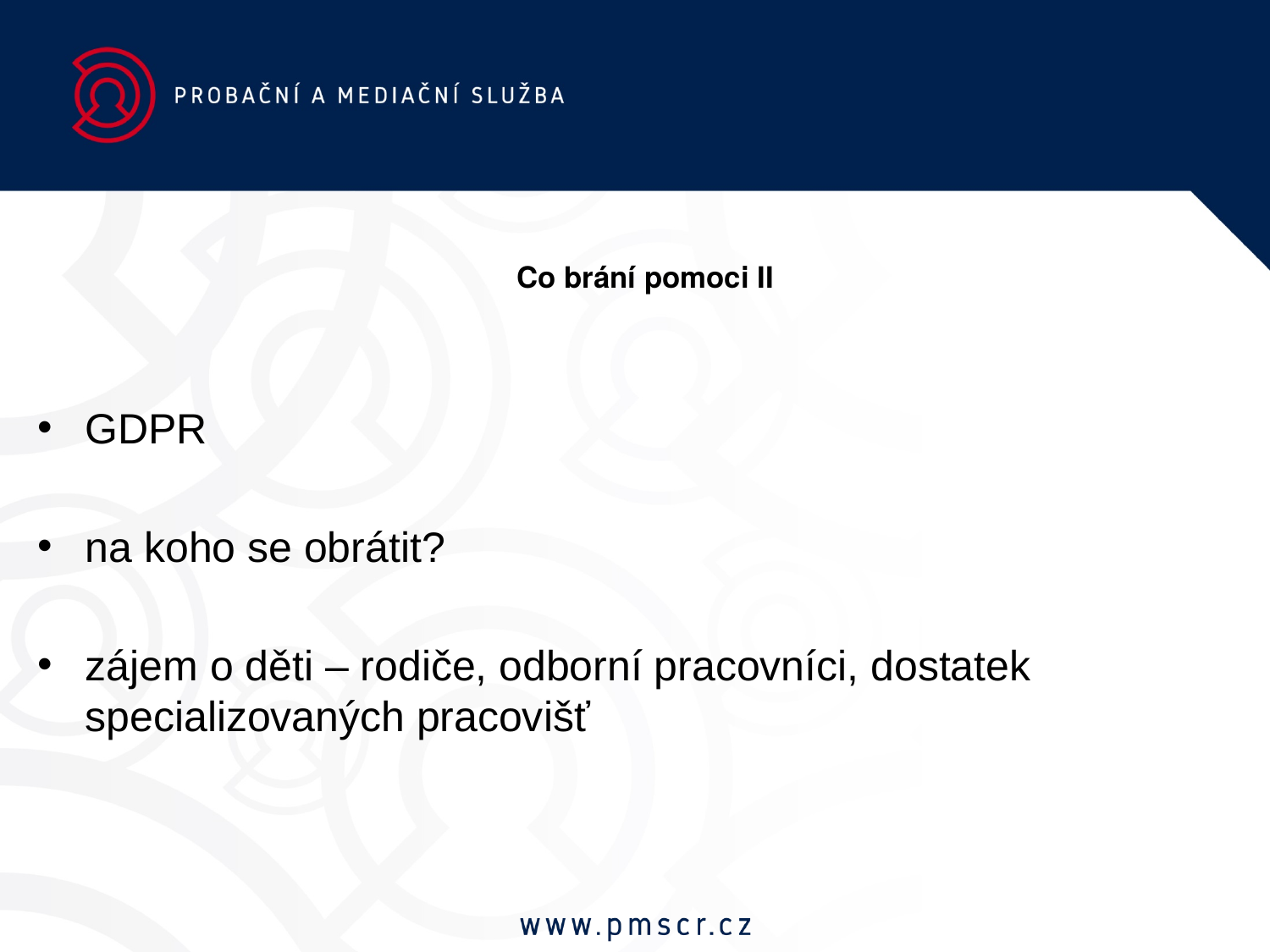

# Co brání pomoci II

GDPR

na koho se obrátit?

zájem o děti – rodiče, odborní pracovníci, dostatek specializovaných pracovišť